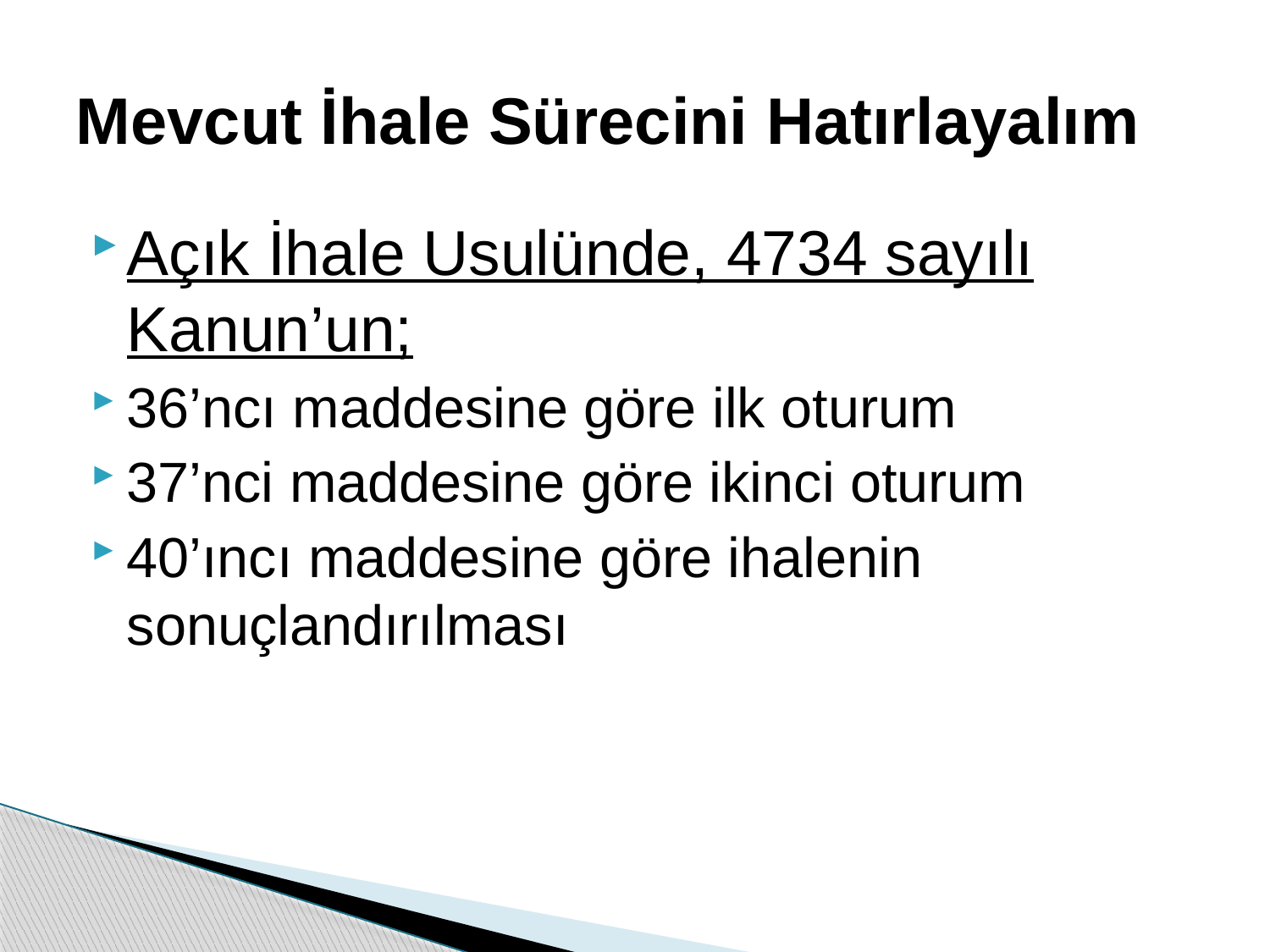

# Mevcut İhale Sürecini Hatırlayalım
Açık İhale Usulünde, 4734 sayılı Kanun’un;
36’ncı maddesine göre ilk oturum
37’nci maddesine göre ikinci oturum
40’ıncı maddesine göre ihalenin sonuçlandırılması